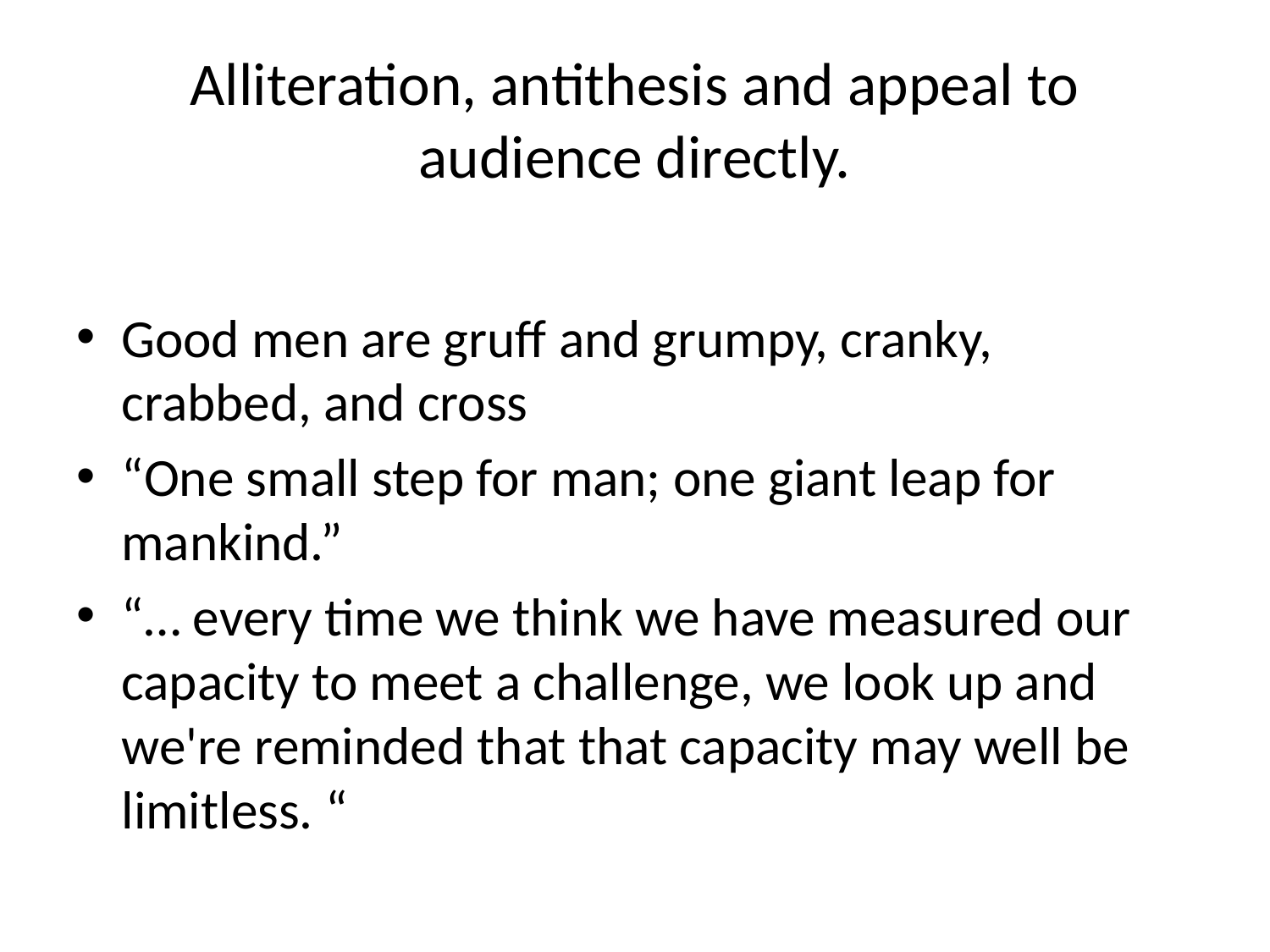

# Alliteration, antithesis and appeal to audience directly.

Good men are gruff and grumpy, cranky, crabbed, and cross
“One small step for man; one giant leap for mankind.”
“… every time we think we have measured our capacity to meet a challenge, we look up and we're reminded that that capacity may well be limitless. “